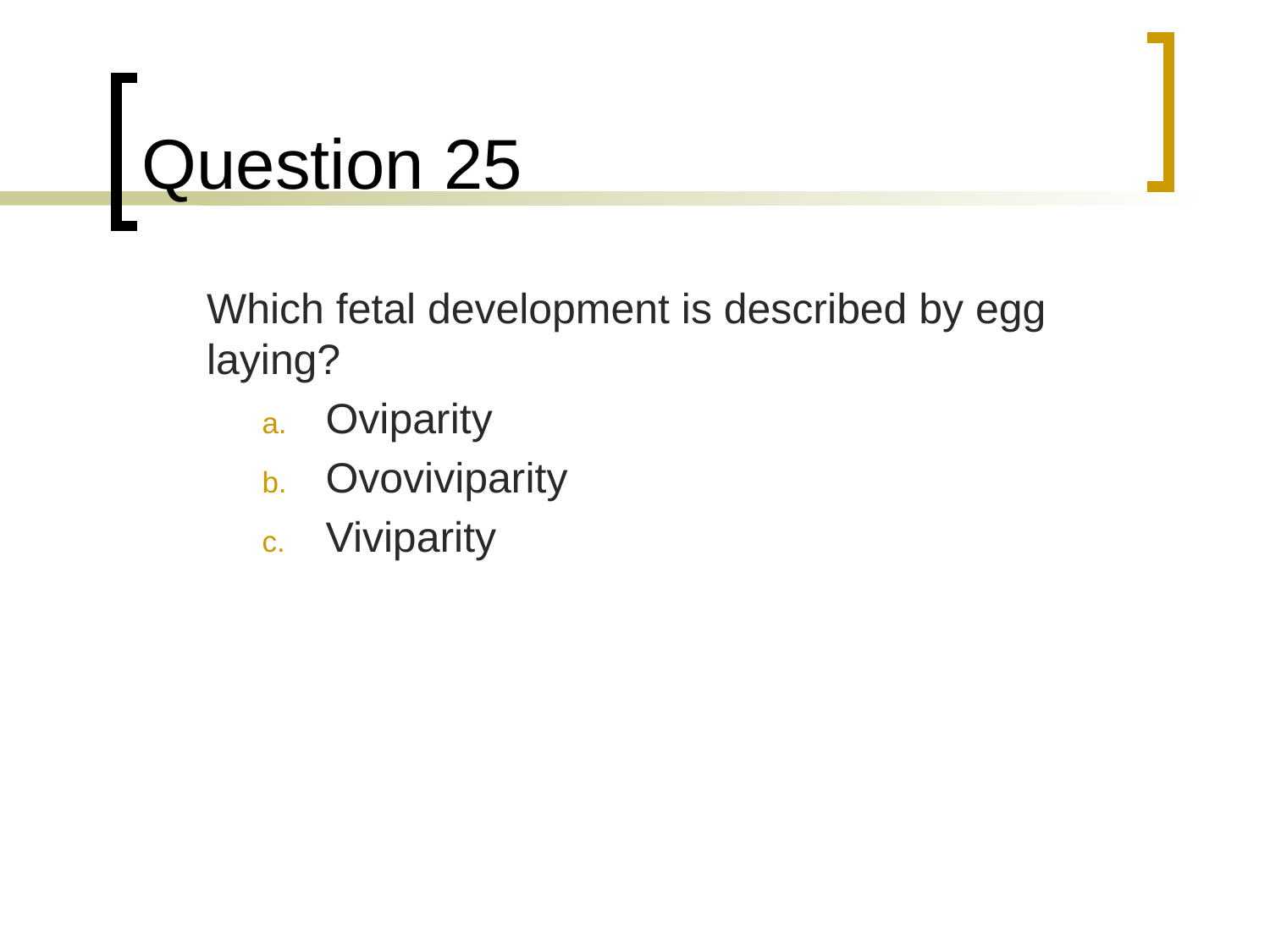

# Question 25
	Which fetal development is described by egg laying?
Oviparity
Ovoviviparity
Viviparity